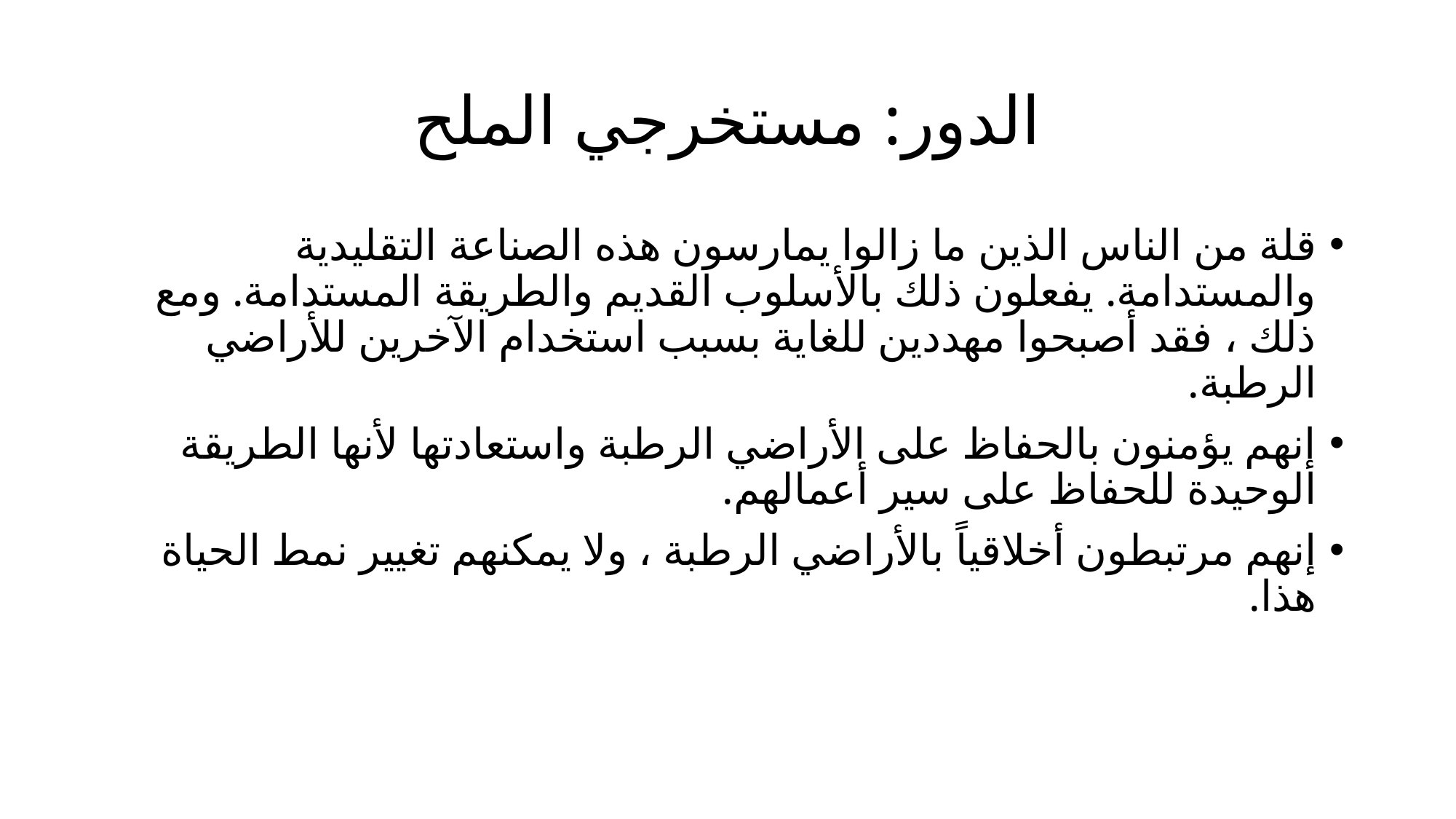

# الدور: مستخرجي الملح
قلة من الناس الذين ما زالوا يمارسون هذه الصناعة التقليدية والمستدامة. يفعلون ذلك بالأسلوب القديم والطريقة المستدامة. ومع ذلك ، فقد أصبحوا مهددين للغاية بسبب استخدام الآخرين للأراضي الرطبة.
إنهم يؤمنون بالحفاظ على الأراضي الرطبة واستعادتها لأنها الطريقة الوحيدة للحفاظ على سير أعمالهم.
إنهم مرتبطون أخلاقياً بالأراضي الرطبة ، ولا يمكنهم تغيير نمط الحياة هذا.